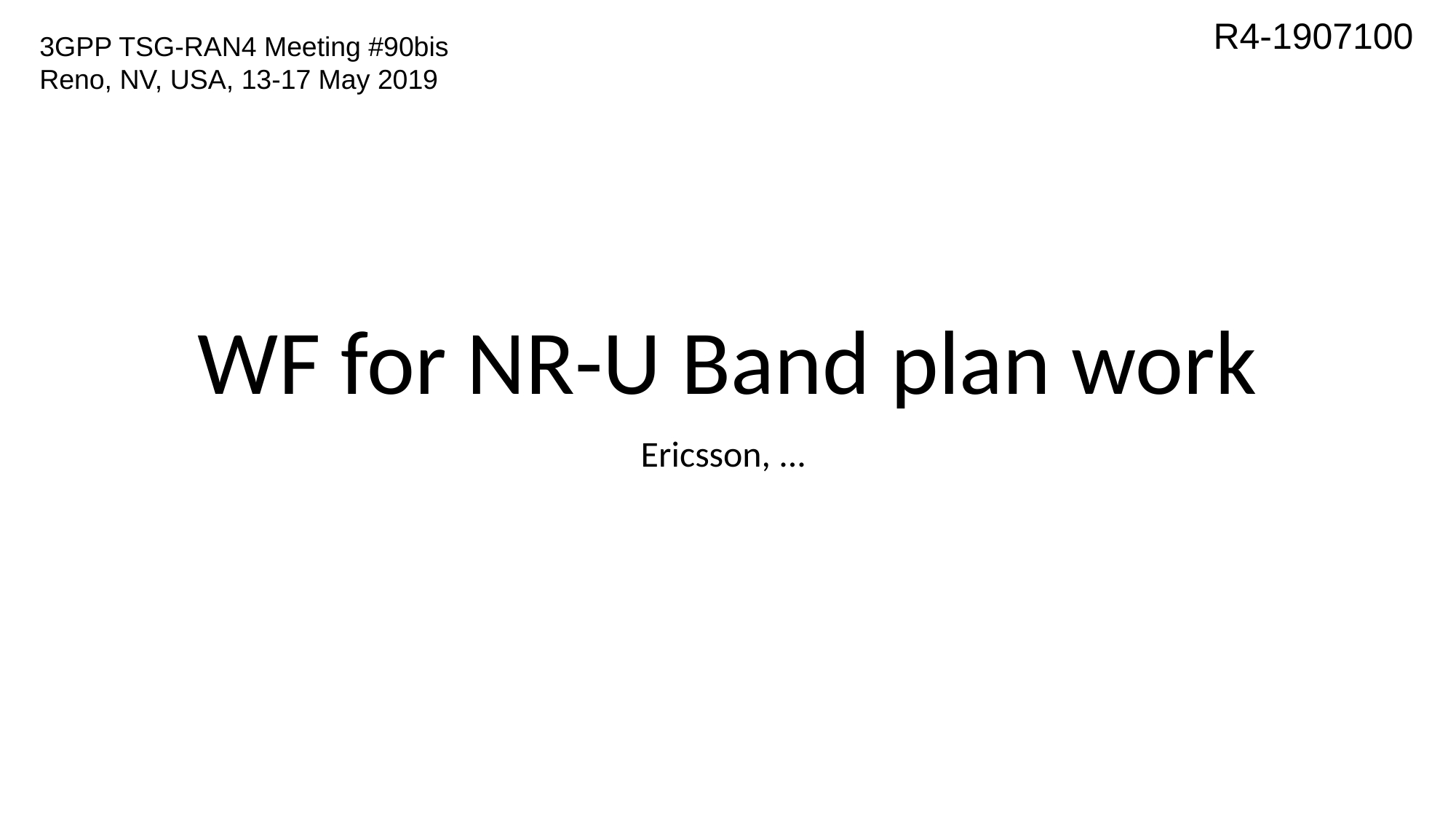

R4-1907100
3GPP TSG-RAN4 Meeting #90bis
Reno, NV, USA, 13-17 May 2019
# WF for NR-U Band plan work
Ericsson, ...